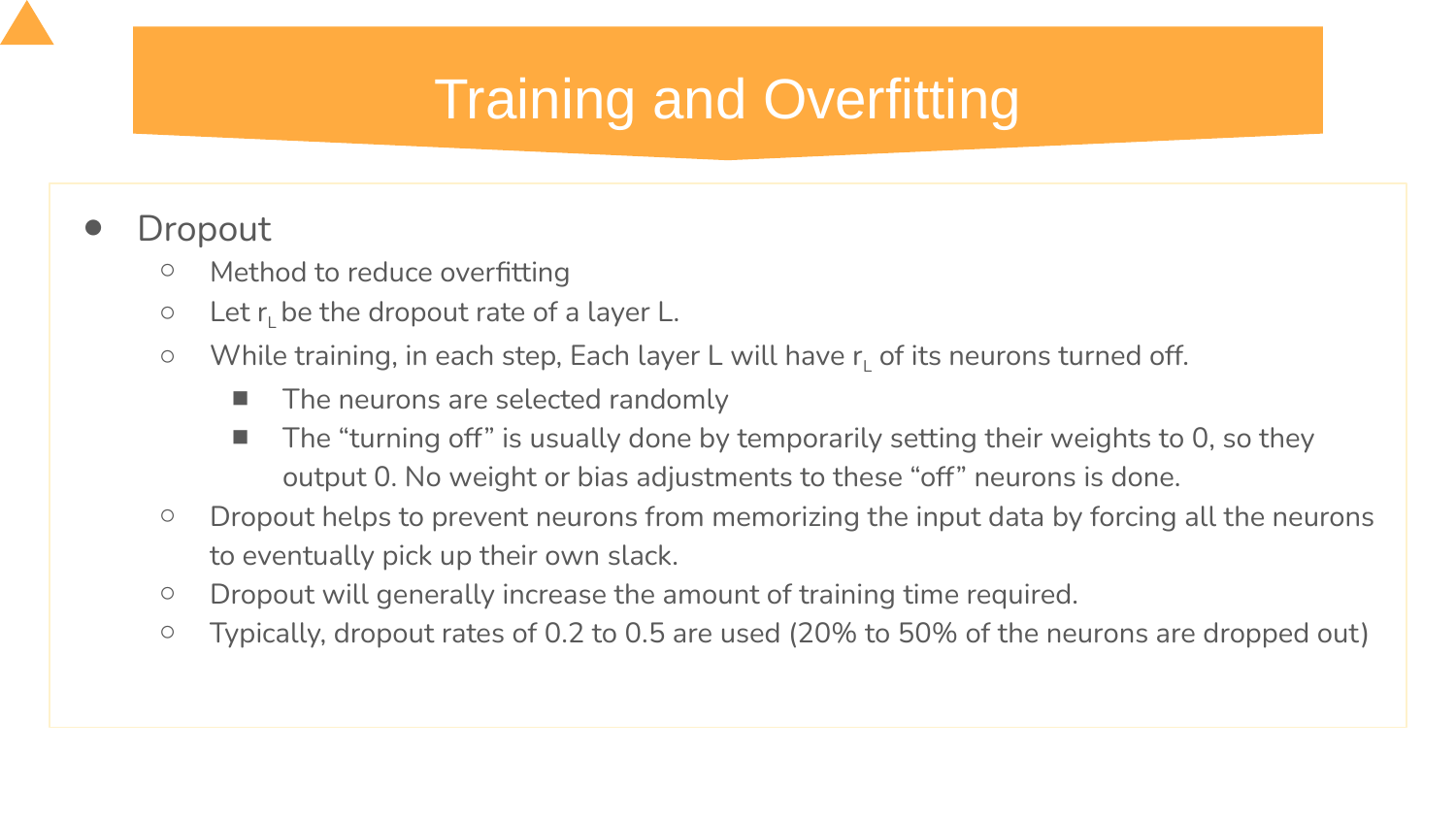

# Training and Overfitting
Dropout
Method to reduce overfitting
Let rL be the dropout rate of a layer L.
While training, in each step, Each layer L will have rL of its neurons turned off.
The neurons are selected randomly
The “turning off” is usually done by temporarily setting their weights to 0, so they output 0. No weight or bias adjustments to these “off” neurons is done.
Dropout helps to prevent neurons from memorizing the input data by forcing all the neurons to eventually pick up their own slack.
Dropout will generally increase the amount of training time required.
Typically, dropout rates of 0.2 to 0.5 are used (20% to 50% of the neurons are dropped out)